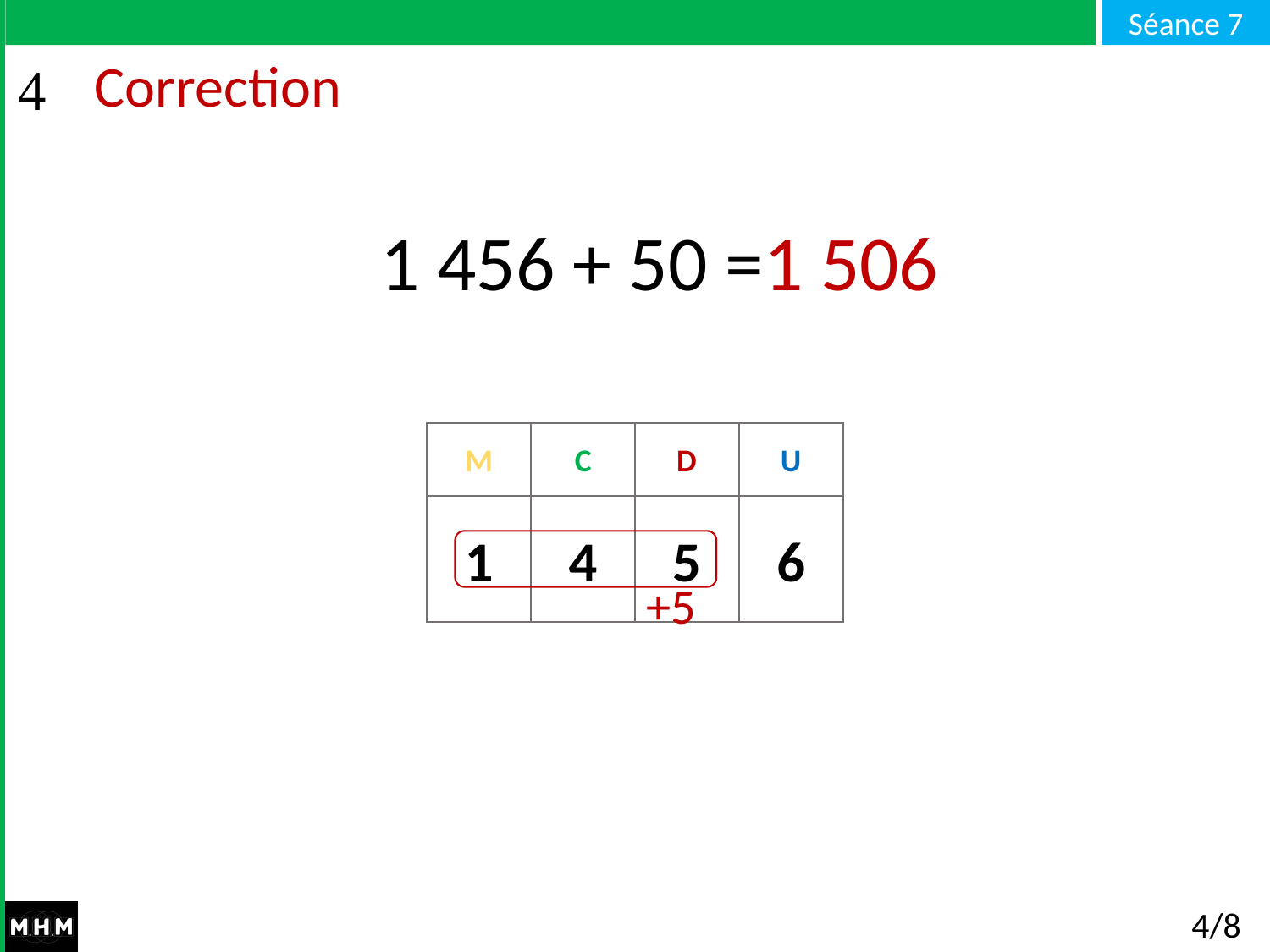

# Correction
1 456 + 50 =
1 506
M
C
D
U
1
4
5
6

+5
4/8